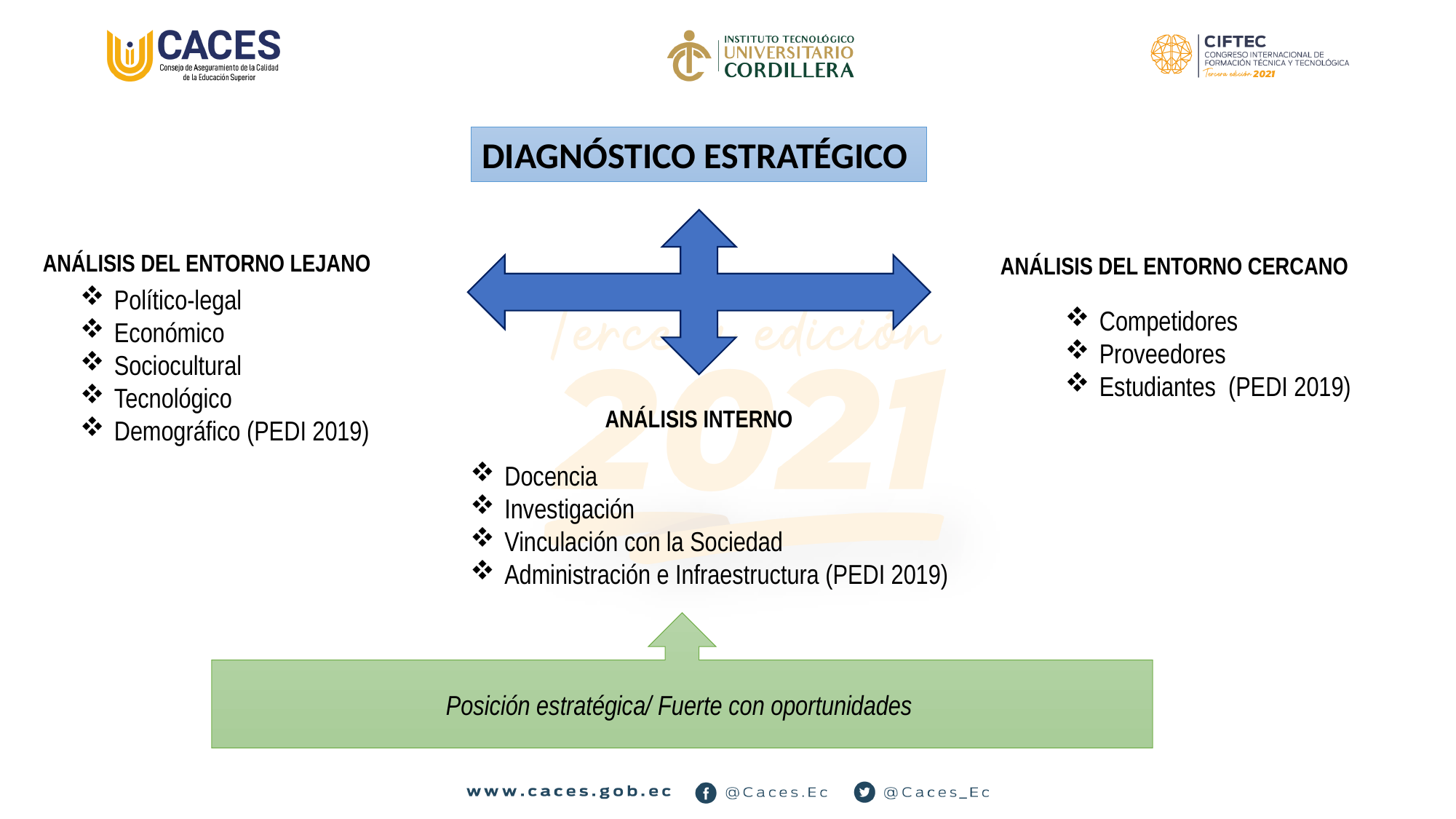

DIAGNÓSTICO ESTRATÉGICO

ANÁLISIS DEL ENTORNO LEJANO

ANÁLISIS DEL ENTORNO CERCANO

Político-legal
Económico
Sociocultural
Tecnológico
Demográfico (PEDI 2019)
Competidores
Proveedores
Estudiantes  (PEDI 2019)
ANÁLISIS INTERNO

Docencia
Investigación
Vinculación con la Sociedad
Administración e Infraestructura (PEDI 2019)

Posición estratégica/ Fuerte con oportunidades